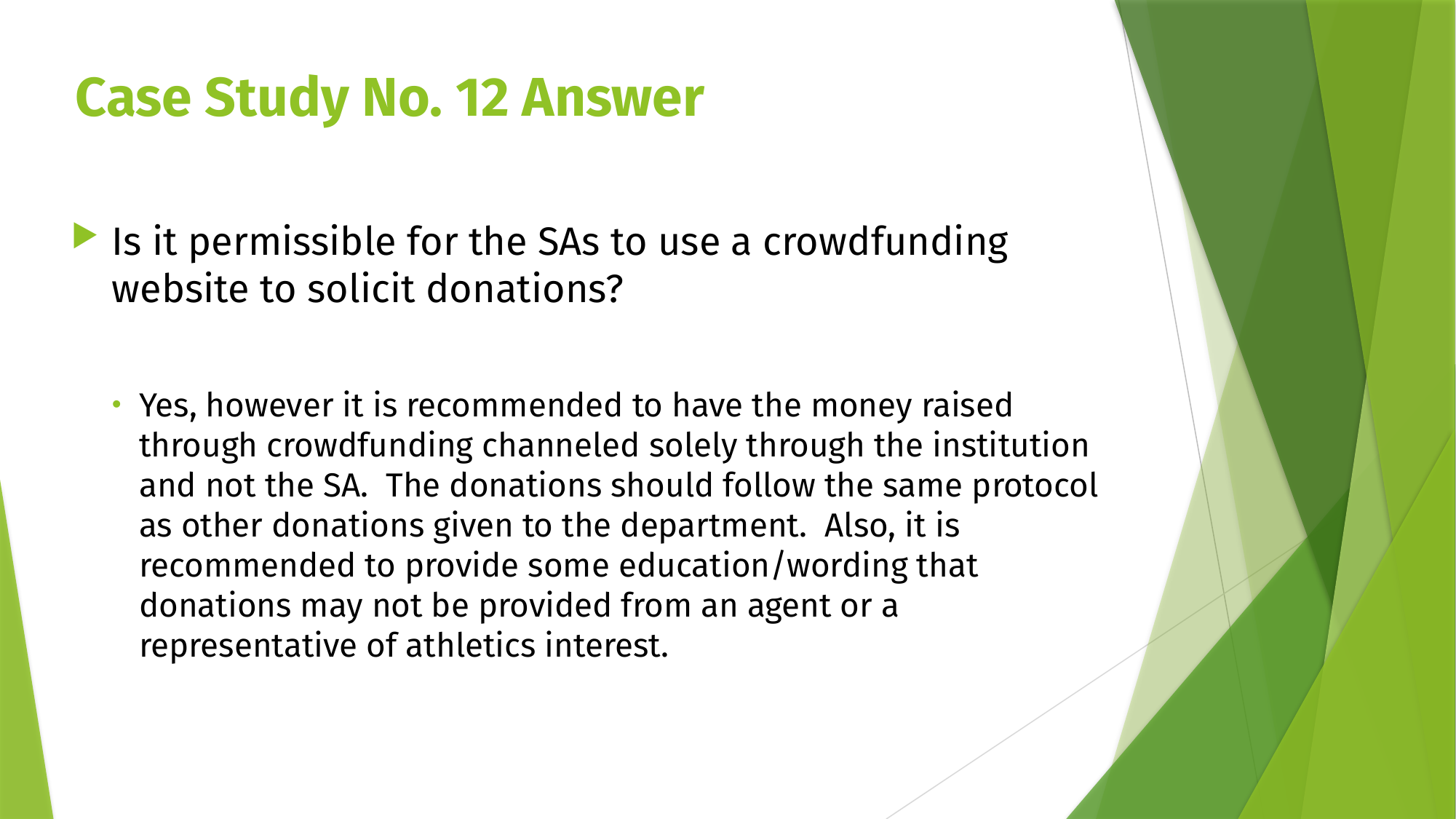

# Case Study No. 12 Answer
Is it permissible for the SAs to use a crowdfunding website to solicit donations?

Yes, however it is recommended to have the money raised through crowdfunding channeled solely through the institution and not the SA.  The donations should follow the same protocol as other donations given to the department.  Also, it is recommended to provide some education/wording that donations may not be provided from an agent or a representative of athletics interest.